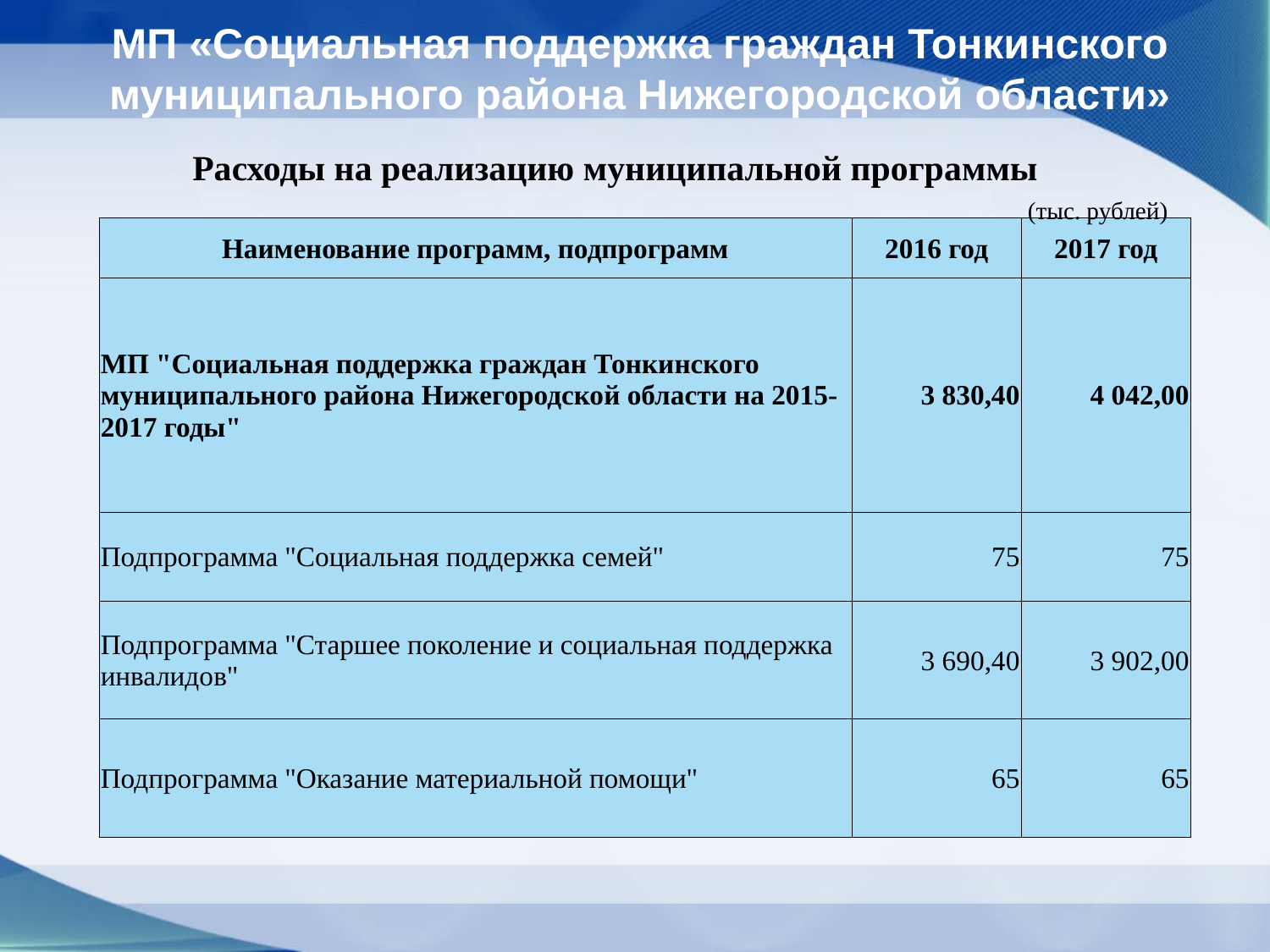

МП «Социальная поддержка граждан Тонкинского муниципального района Нижегородской области»
Расходы на реализацию муниципальной программы
                                                                                                                    (тыс. рублей)

| Наименование программ, подпрограмм | 2016 год | 2017 год |
| --- | --- | --- |
| МП "Социальная поддержка граждан Тонкинского муниципального района Нижегородской области на 2015-2017 годы" | 3 830,40 | 4 042,00 |
| Подпрограмма "Социальная поддержка семей" | 75 | 75 |
| Подпрограмма "Старшее поколение и социальная поддержка инвалидов" | 3 690,40 | 3 902,00 |
| Подпрограмма "Оказание материальной помощи" | 65 | 65 |